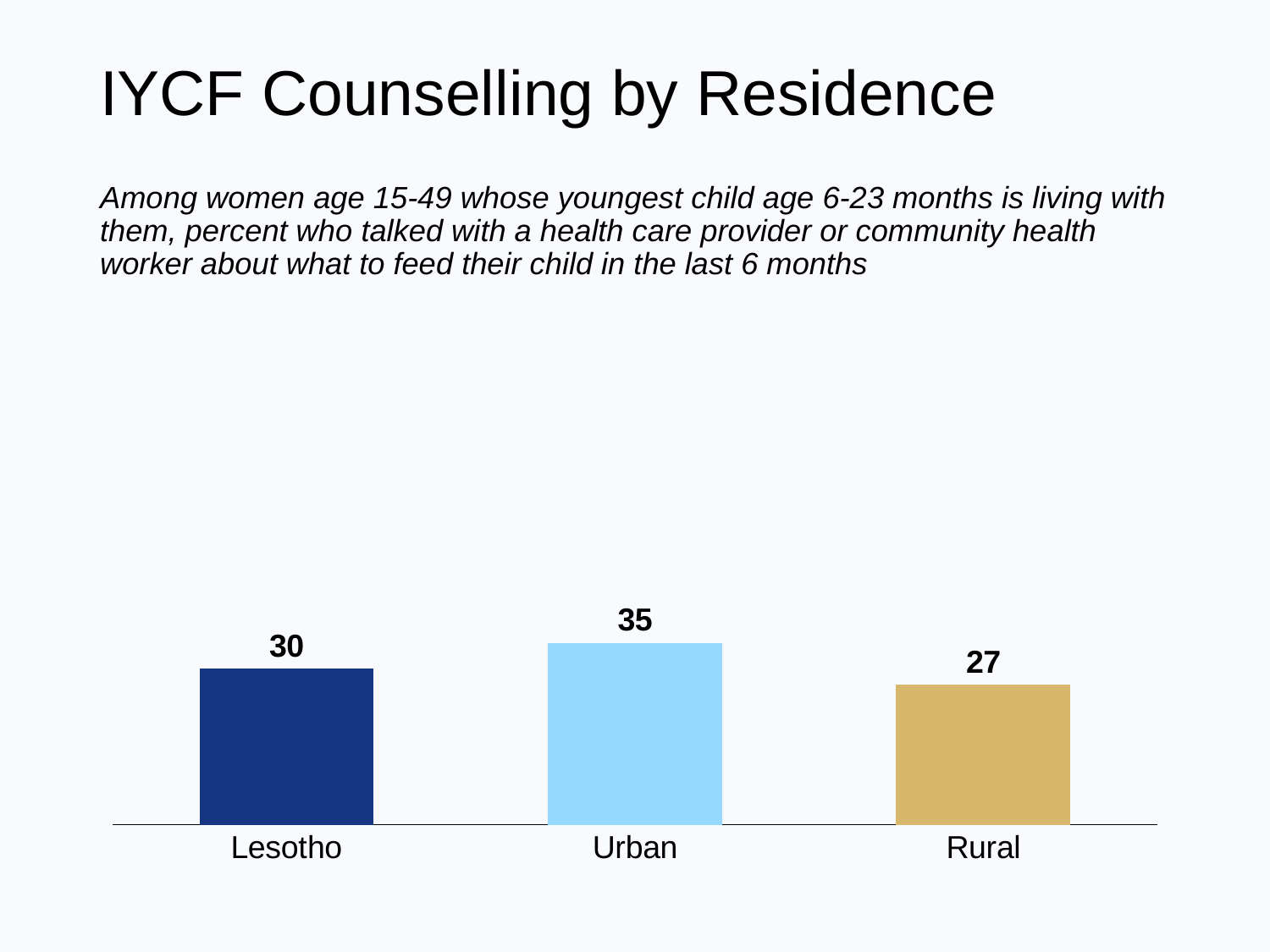

# IYCF Counselling by Residence
Among women age 15-49 whose youngest child age 6-23 months is living with them, percent who talked with a health care provider or community health worker about what to feed their child in the last 6 months

### Chart

| Category | Lesotho |
|---|---|
| Lesotho | 30.0 |
| Urban | 35.0 |
| Rural | 27.0 |